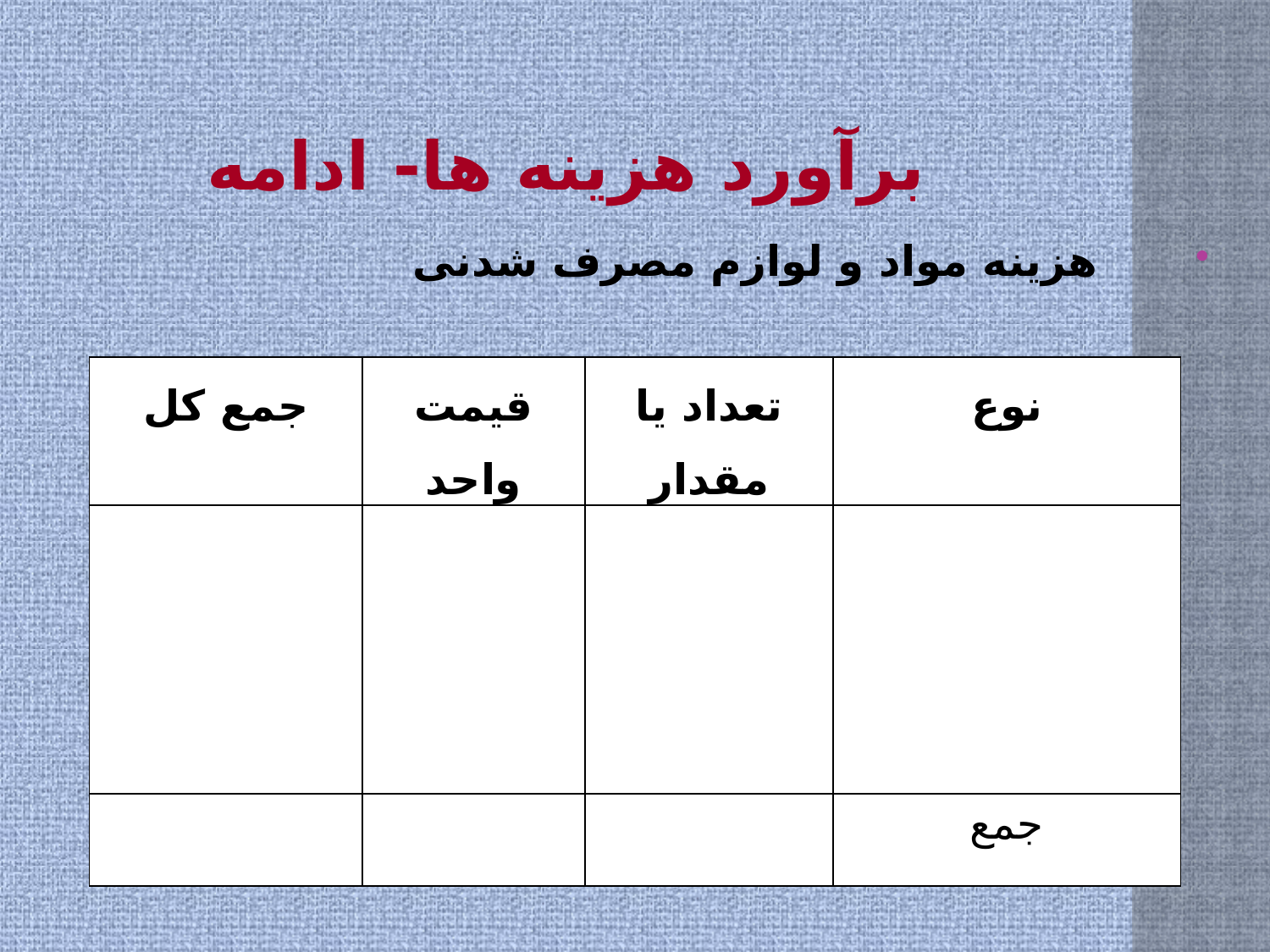

# برآورد هزینه ها- ادامه
     هزینه مواد و لوازم مصرف شدنی

| جمع كل | قيمت واحد | تعداد يا مقدار | نوع |
| --- | --- | --- | --- |
|  |  |  |  |
|  |  |  | جمع |